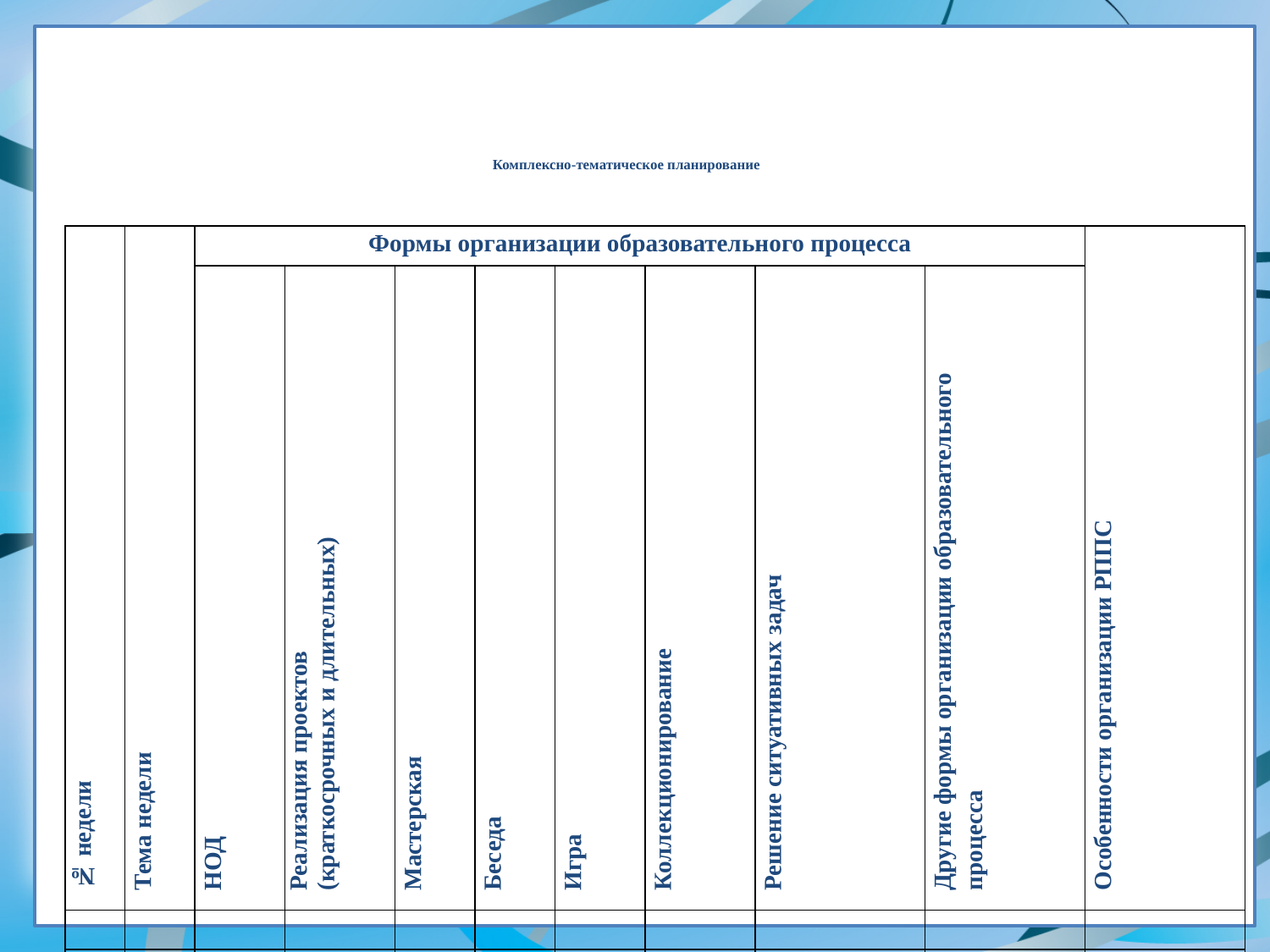

# Комплексно-тематическое планирование
| № недели | Тема недели | Формы организации образовательного процесса |  |  |  |  |  |  |  | Особенности организации РППС |
| --- | --- | --- | --- | --- | --- | --- | --- | --- | --- | --- |
|  |  | НОД | Реализация проектов (краткосрочных и длительных) | Мастерская | Беседа | Игра | Коллекционирование | Решение ситуативных задач | Другие формы организации образовательного процесса |  |
|  |  |  |  |  |  |  |  |  |  |  |
|  |  |  |  |  |  |  |  |  |  |  |
|  |  |  |  |  |  |  |  |  |  |  |